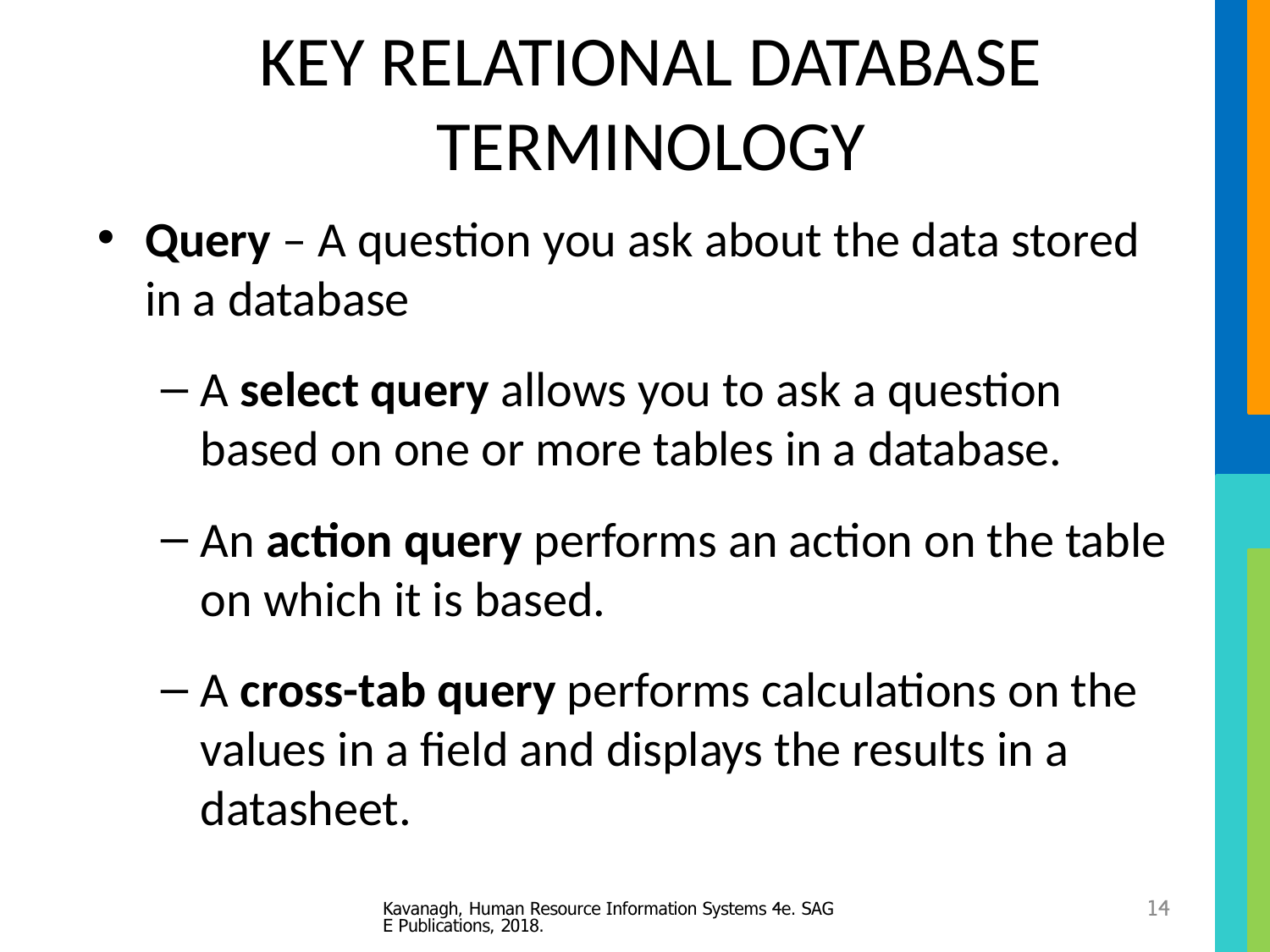

KEY RELATIONAL DATABASE TERMINOLOGY
Query – A question you ask about the data stored in a database
A select query allows you to ask a question based on one or more tables in a database.
An action query performs an action on the table on which it is based.
A cross-tab query performs calculations on the values in a field and displays the results in a datasheet.

Kavanagh, Human Resource Information Systems 4e. SAGE Publications, 2018.
14